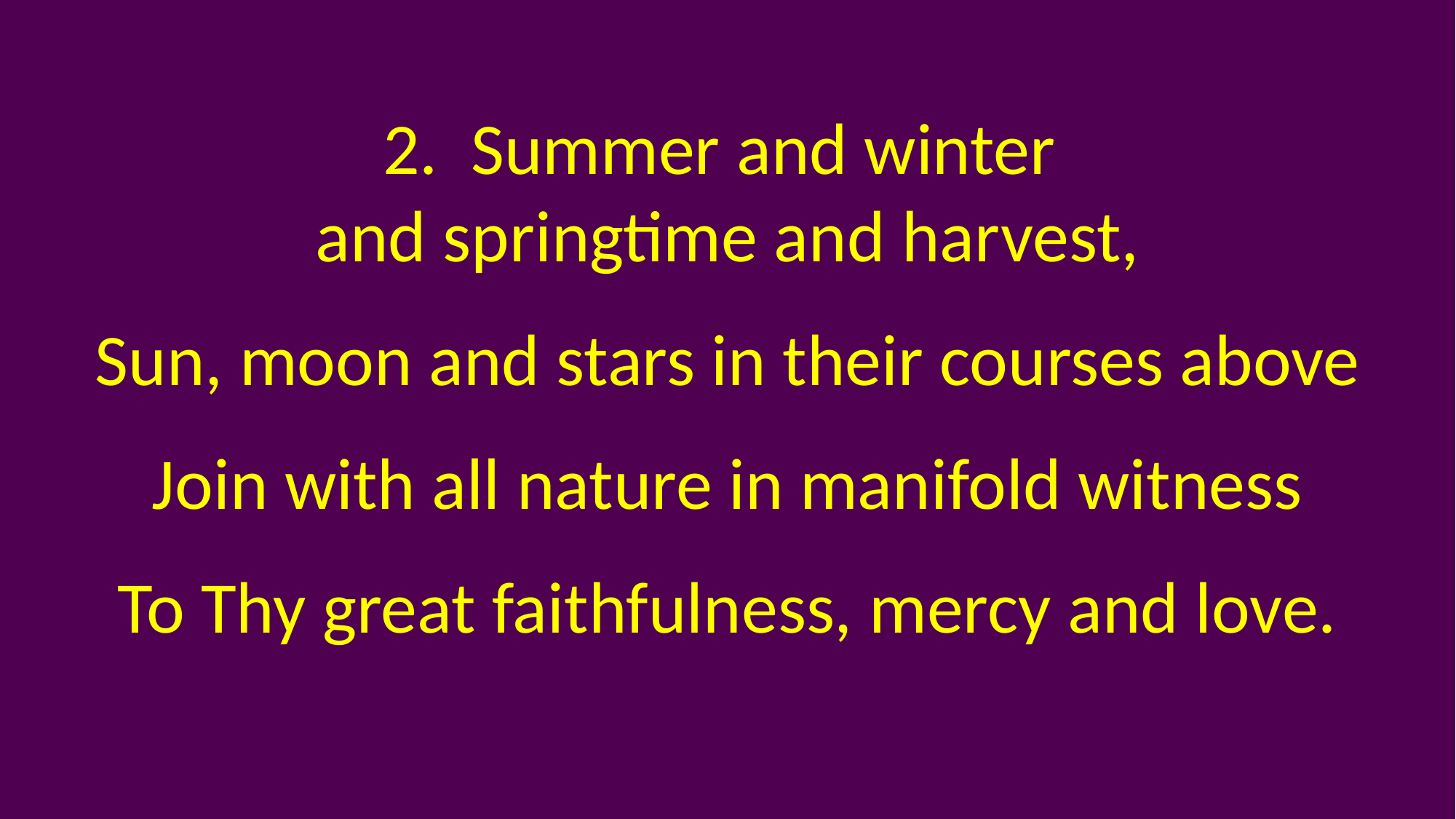

2.  Summer and winter
and springtime and harvest,
Sun, moon and stars in their courses above
Join with all nature in manifold witness
To Thy great faithfulness, mercy and love.